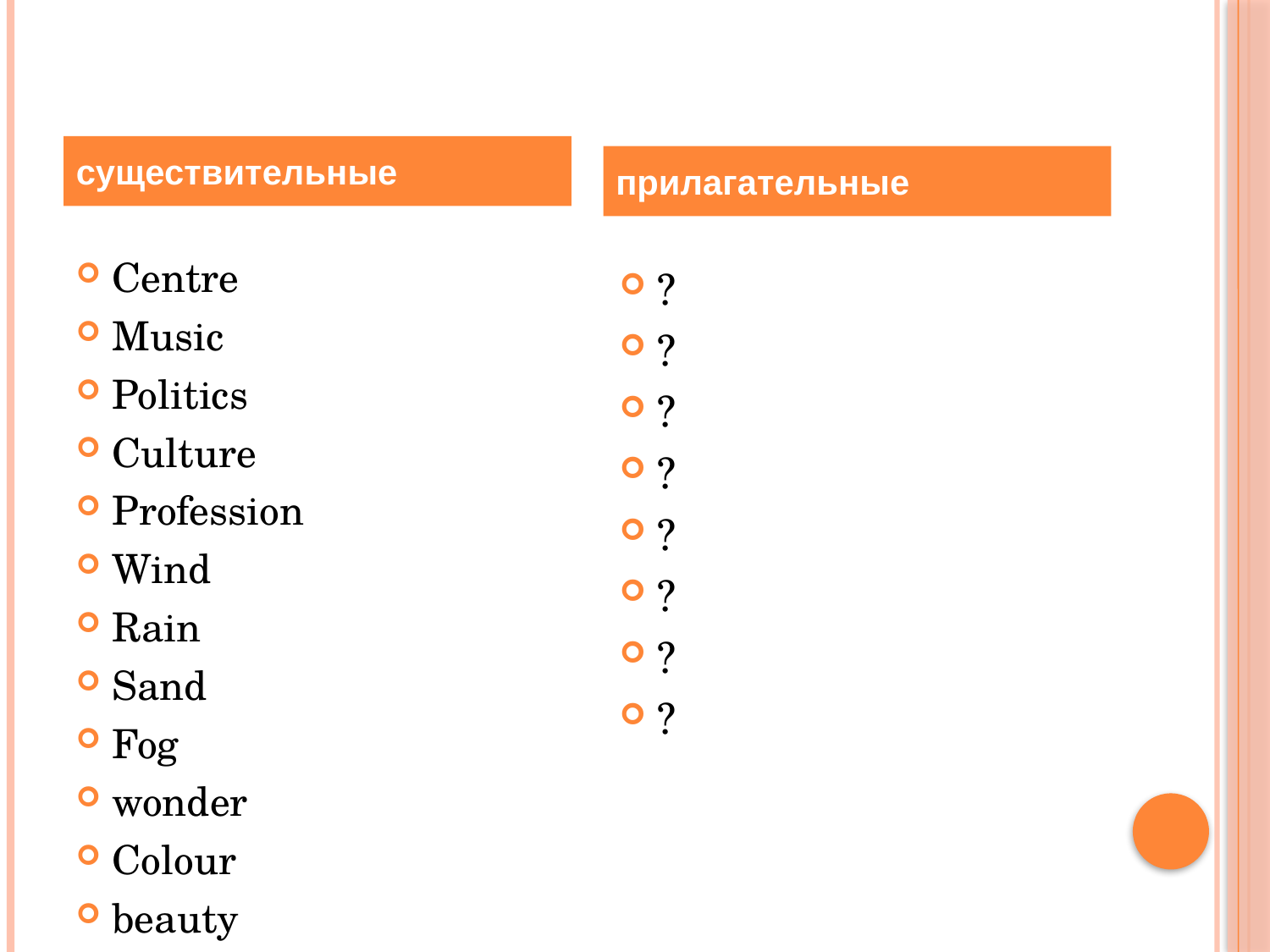

#
существительные
прилагательные
Centre
Music
Politics
Culture
Profession
Wind
Rain
Sand
Fog
wonder
Colour
beauty

?
?
?
?
?
?
?
?